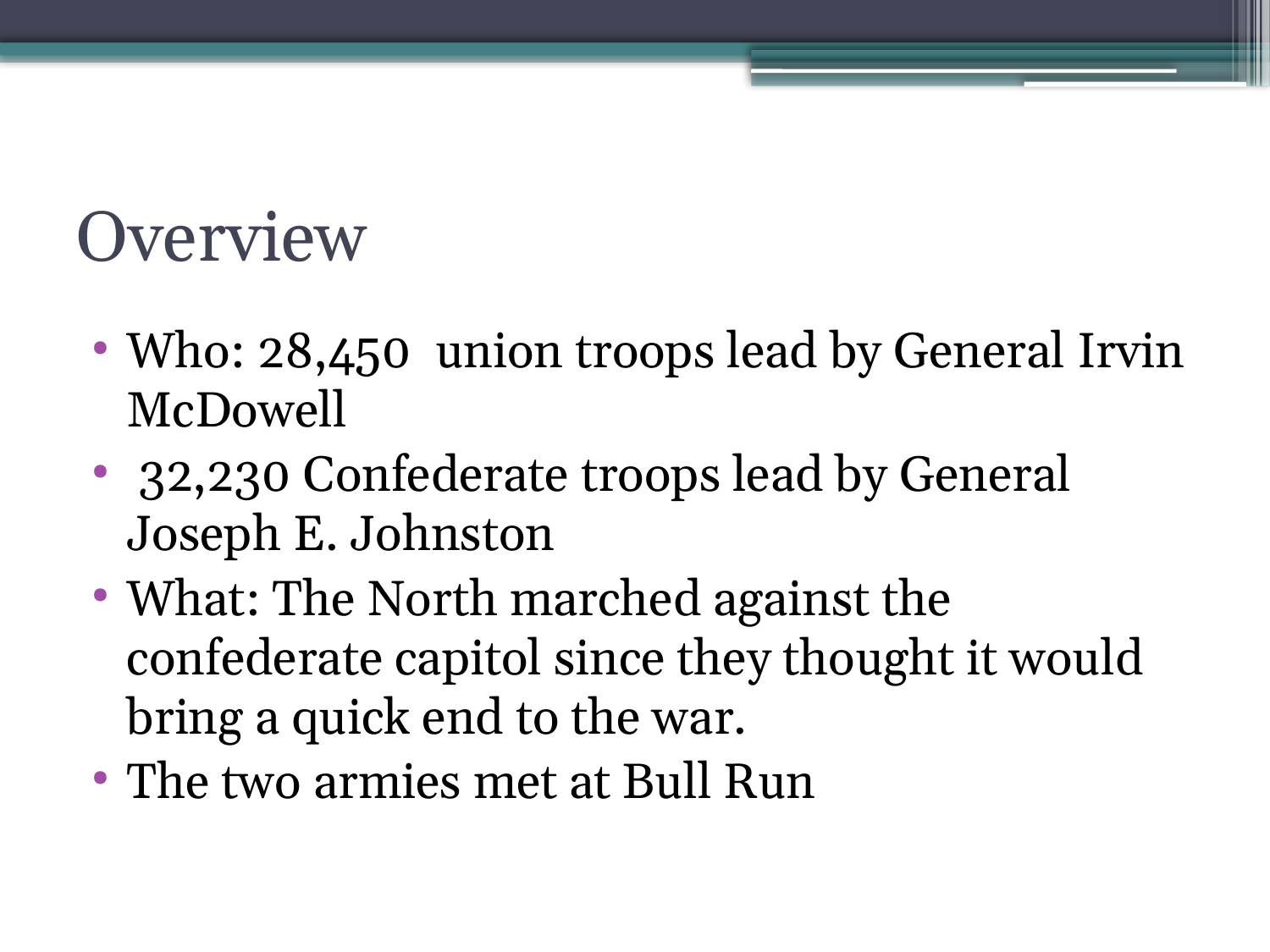

# Overview
Who: 28,450  union troops lead by General Irvin McDowell
 32,230 Confederate troops lead by General Joseph E. Johnston
What: The North marched against the confederate capitol since they thought it would bring a quick end to the war.
The two armies met at Bull Run